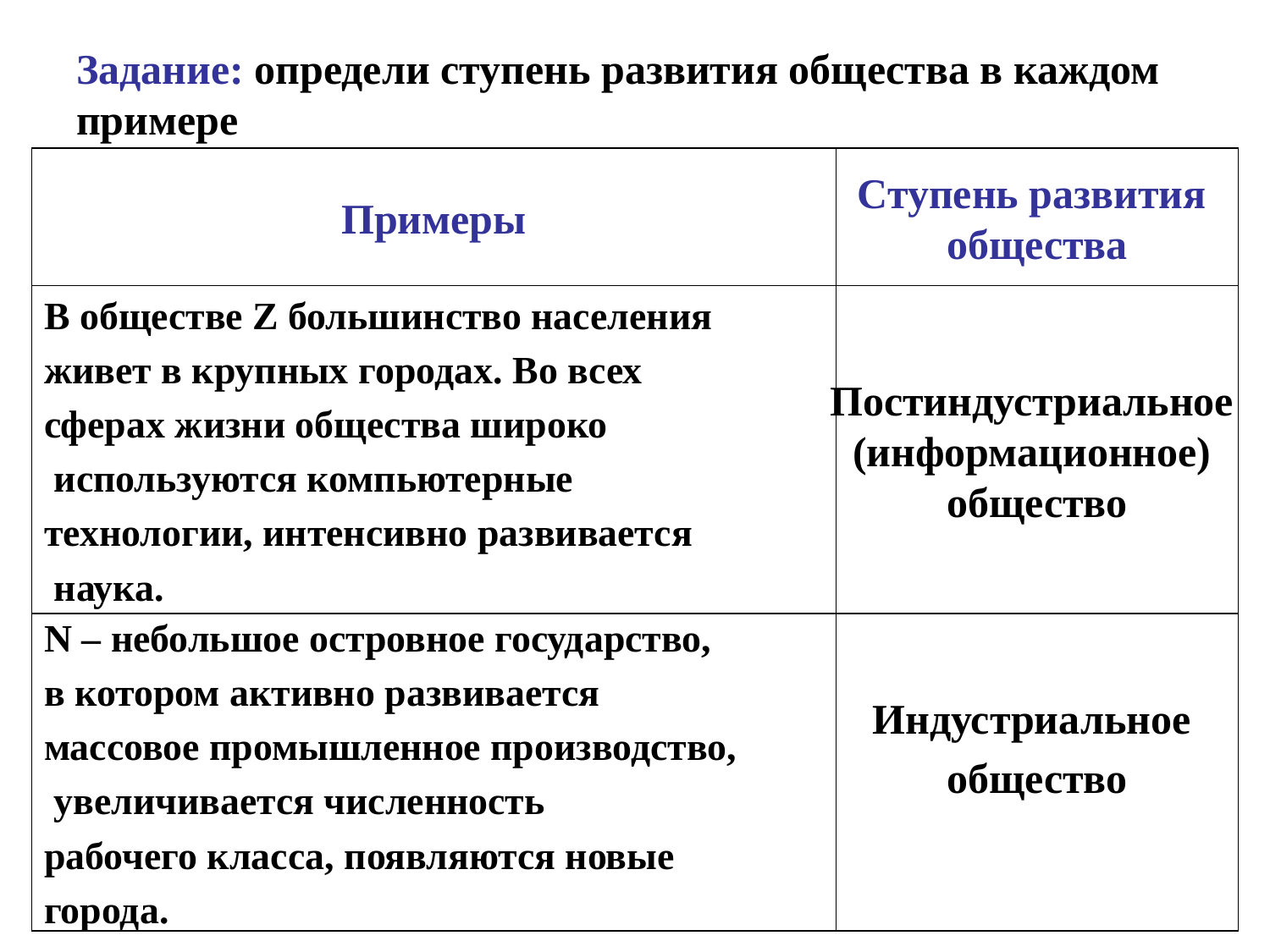

# Задание: определи ступень развития общества в каждом примере
Примеры
Ступень развития
общества
В обществе Z большинство населения
живет в крупных городах. Во всех
сферах жизни общества широко
 используются компьютерные
технологии, интенсивно развивается
 наука.
Постиндустриальное
(информационное)
общество
N – небольшое островное государство,
в котором активно развивается
массовое промышленное производство,
 увеличивается численность
рабочего класса, появляются новые
города.
Индустриальное
общество